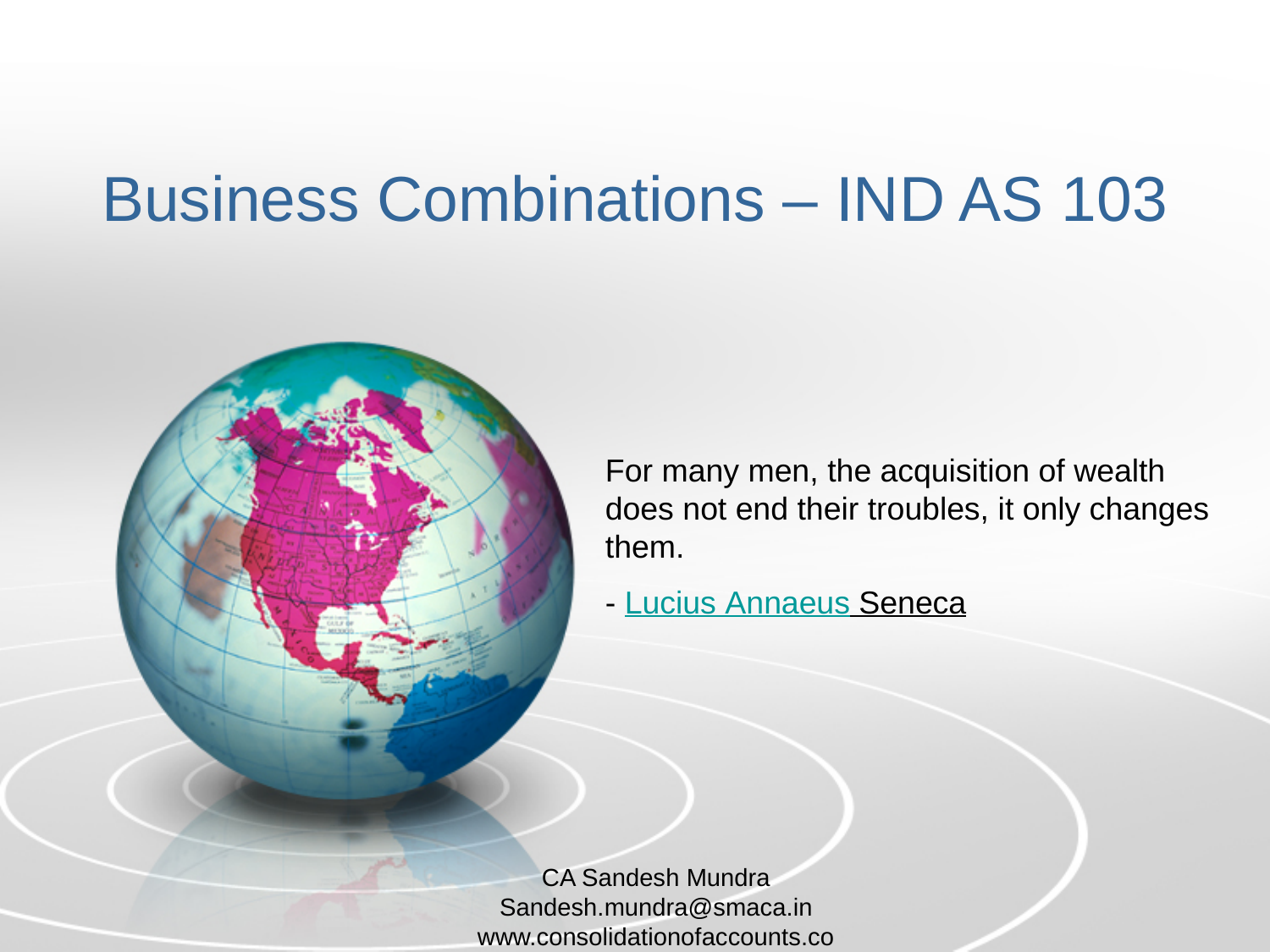

# Business Combinations – IND AS 103
For many men, the acquisition of wealth does not end their troubles, it only changes them.
- Lucius Annaeus Seneca